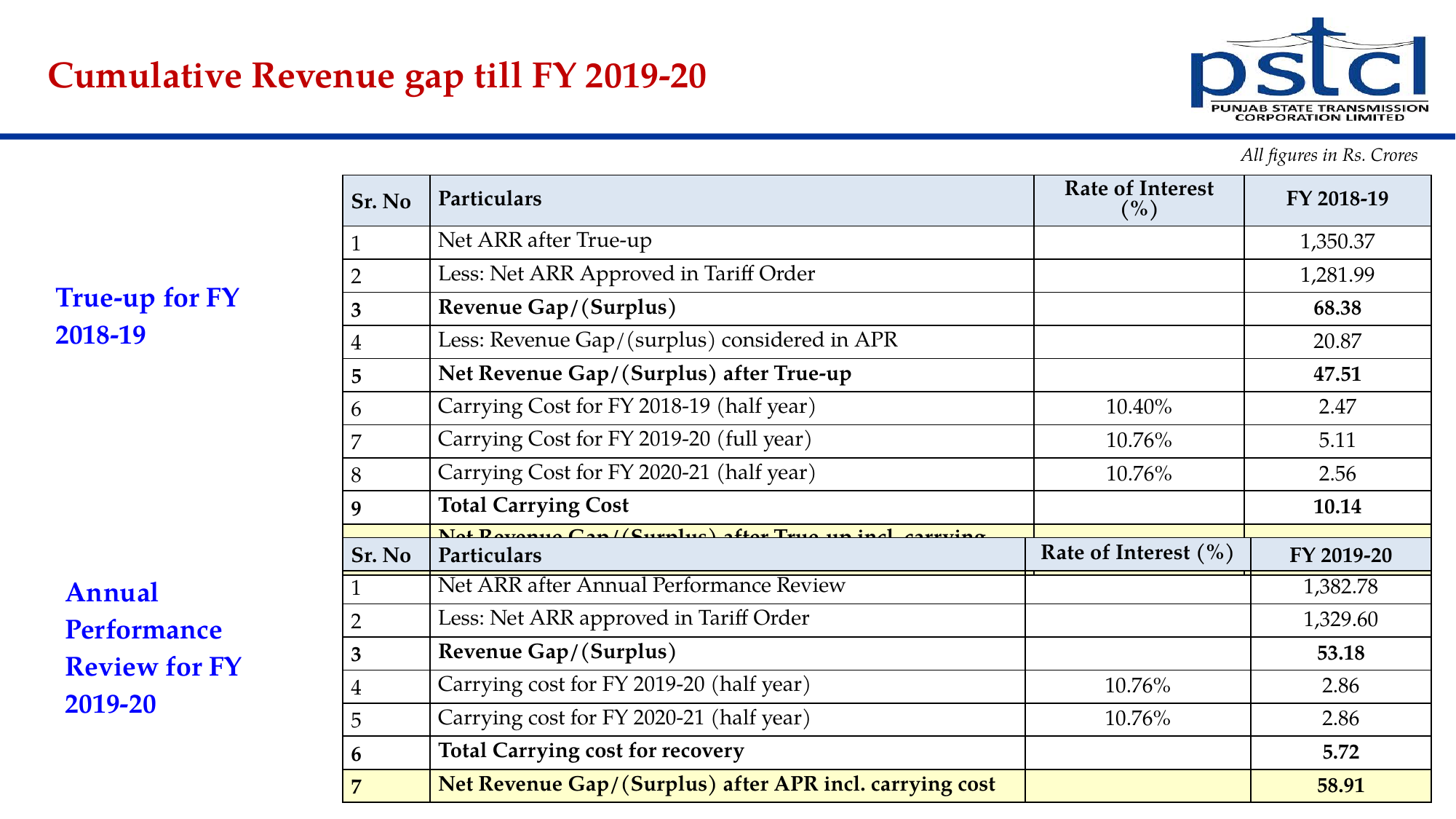

# Cumulative Revenue gap till FY 2019-20
All figures in Rs. Crores
| Sr. No | Particulars | Rate of Interest (%) | FY 2018-19 |
| --- | --- | --- | --- |
| 1 | Net ARR after True-up |  | 1,350.37 |
| 2 | Less: Net ARR Approved in Tariff Order |  | 1,281.99 |
| 3 | Revenue Gap/(Surplus) |  | 68.38 |
| 4 | Less: Revenue Gap/(surplus) considered in APR |  | 20.87 |
| 5 | Net Revenue Gap/(Surplus) after True-up |  | 47.51 |
| 6 | Carrying Cost for FY 2018-19 (half year) | 10.40% | 2.47 |
| 7 | Carrying Cost for FY 2019-20 (full year) | 10.76% | 5.11 |
| 8 | Carrying Cost for FY 2020-21 (half year) | 10.76% | 2.56 |
| 9 | Total Carrying Cost |  | 10.14 |
| 10 | Net Revenue Gap/(Surplus) after True-up incl. carrying cost |  | 57.65 |
True-up for FY 2018-19
| Sr. No | Particulars | Rate of Interest (%) | FY 2019-20 |
| --- | --- | --- | --- |
| 1 | Net ARR after Annual Performance Review |  | 1,382.78 |
| 2 | Less: Net ARR approved in Tariff Order |  | 1,329.60 |
| 3 | Revenue Gap/(Surplus) |  | 53.18 |
| 4 | Carrying cost for FY 2019-20 (half year) | 10.76% | 2.86 |
| 5 | Carrying cost for FY 2020-21 (half year) | 10.76% | 2.86 |
| 6 | Total Carrying cost for recovery |  | 5.72 |
| 7 | Net Revenue Gap/(Surplus) after APR incl. carrying cost |  | 58.91 |
Annual Performance Review for FY 2019-20